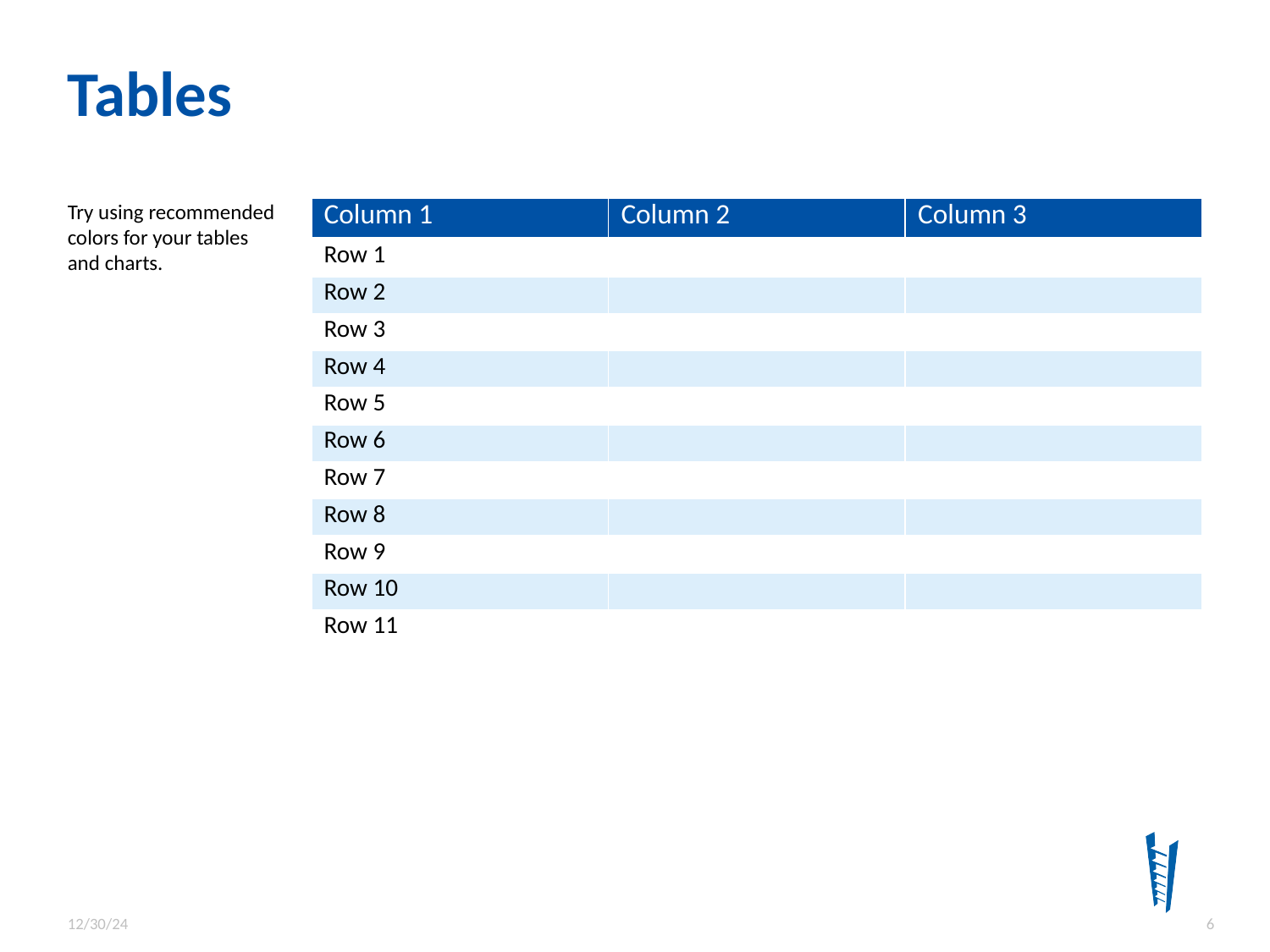

# Tables
Try using recommended colors for your tables and charts.
| Column 1 | Column 2 | Column 3 |
| --- | --- | --- |
| Row 1 |  |  |
| Row 2 |  |  |
| Row 3 |  |  |
| Row 4 |  |  |
| Row 5 |  |  |
| Row 6 |  |  |
| Row 7 |  |  |
| Row 8 |  |  |
| Row 9 |  |  |
| Row 10 |  |  |
| Row 11 |  |  |